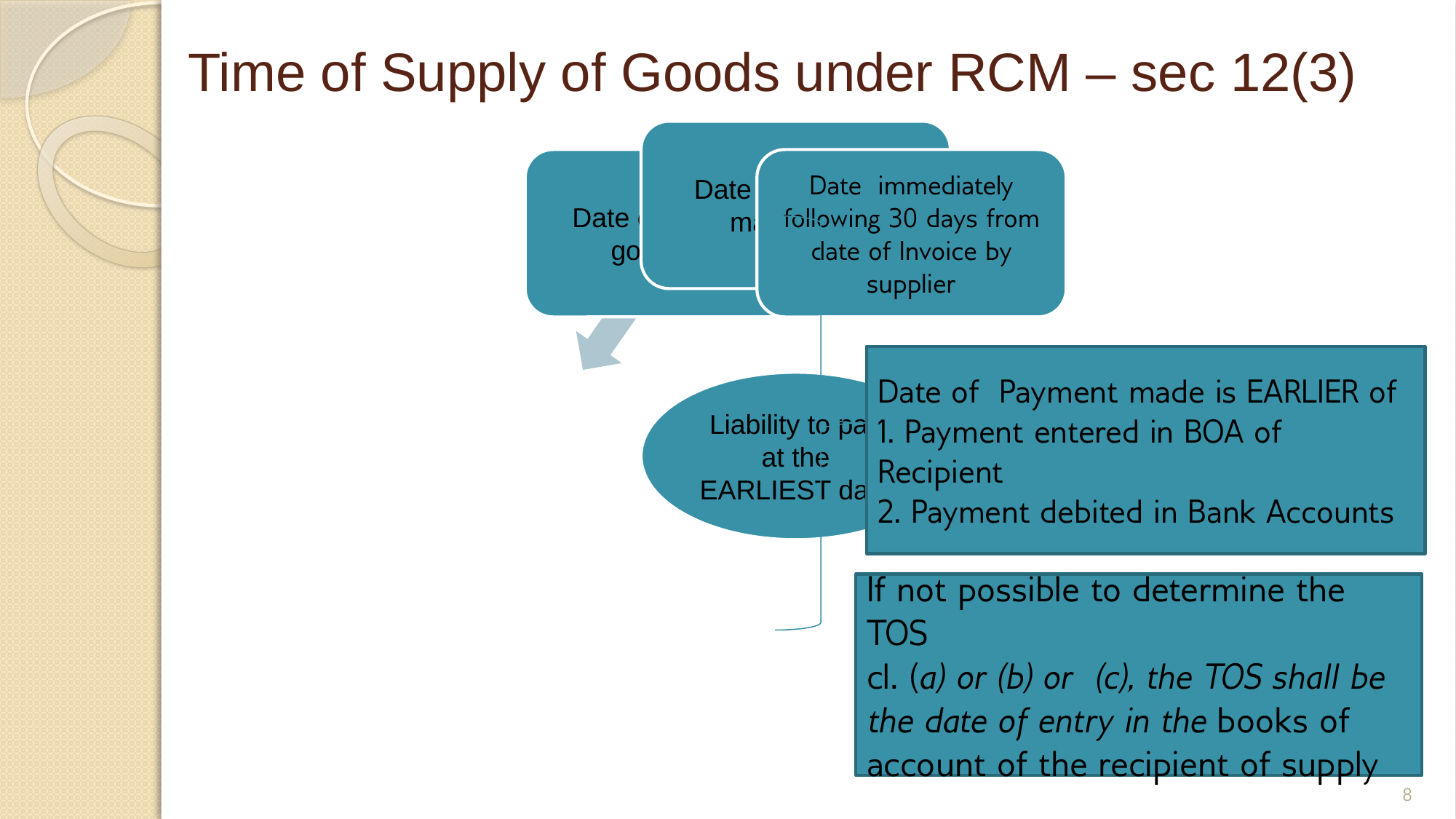

# Time of Supply of Goods under RCM – sec 12(3)

Date of  Payment made is EARLIER of
1. Payment entered in BOA of  Recipient
2. Payment debited in Bank Accounts
If not possible to determine the TOS
cl. (a) or (b) or  (c), the TOS shall be the date of entry in the books of account of the recipient of supply
8